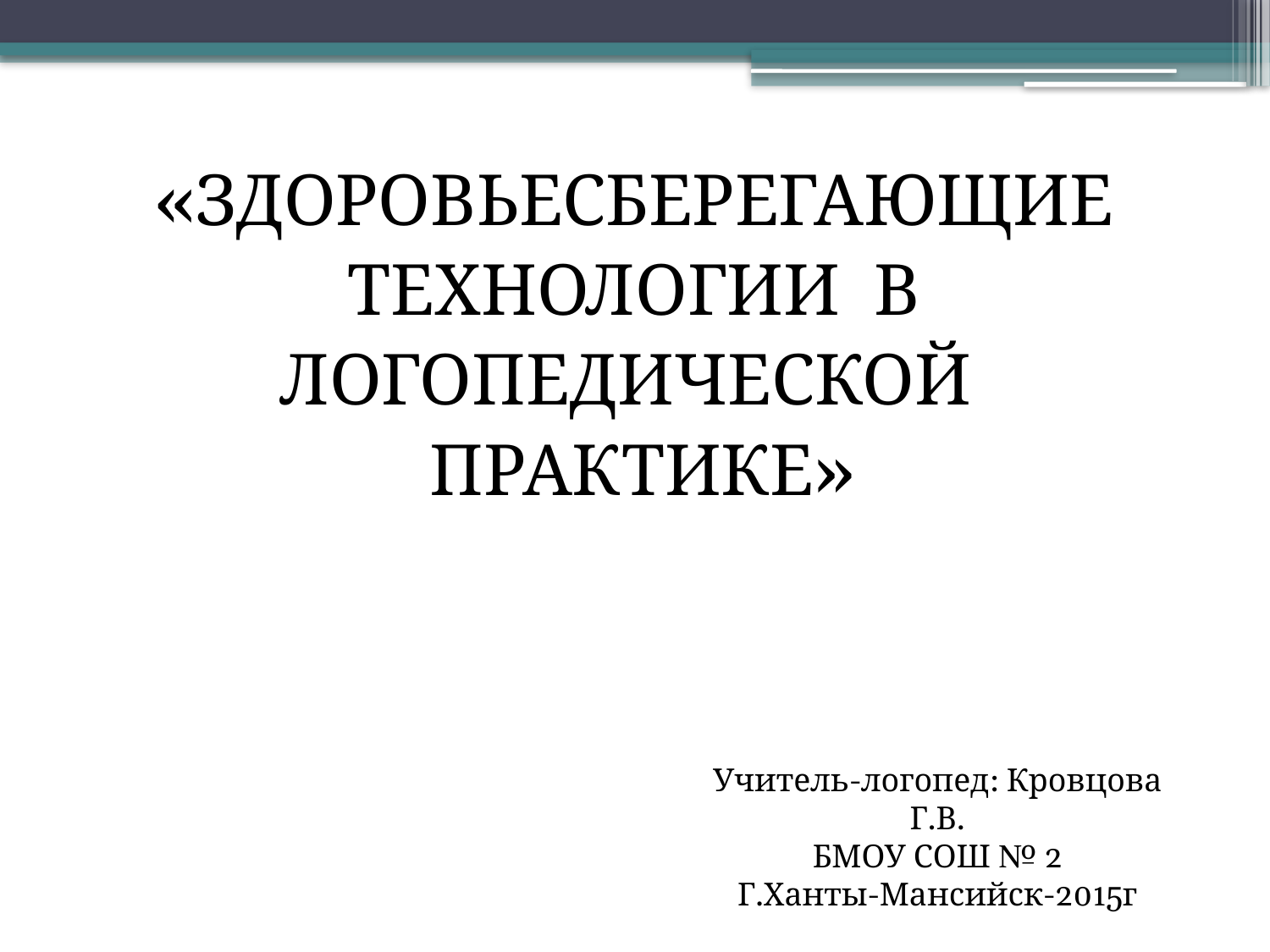

«ЗДОРОВЬЕСБЕРЕГАЮЩИЕ
ТЕХНОЛОГИИ  В
ЛОГОПЕДИЧЕСКОЙ
ПРАКТИКЕ»

Учитель-логопед: Кровцова Г.В.
БМОУ СОШ № 2
Г.Ханты-Мансийск-2015г